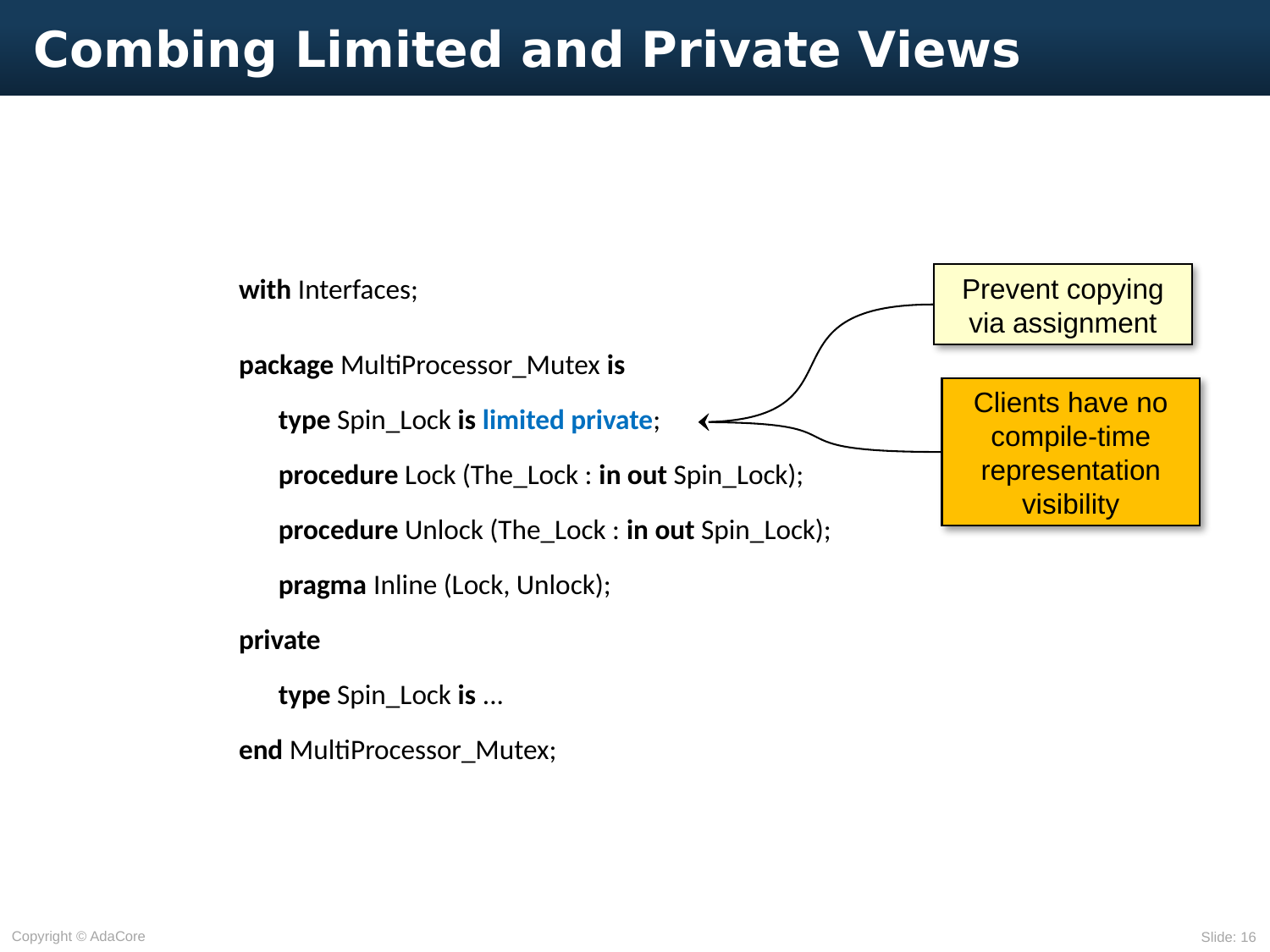

# Combing Limited and Private Views
with Interfaces;

package MultiProcessor_Mutex is
	type Spin_Lock is limited private;
	procedure Lock (The_Lock : in out Spin_Lock);
	procedure Unlock (The_Lock : in out Spin_Lock);
	pragma Inline (Lock, Unlock);
private
	type Spin_Lock is ...
end MultiProcessor_Mutex;
Prevent copying
via assignment
Clients have no compile-time representation
visibility